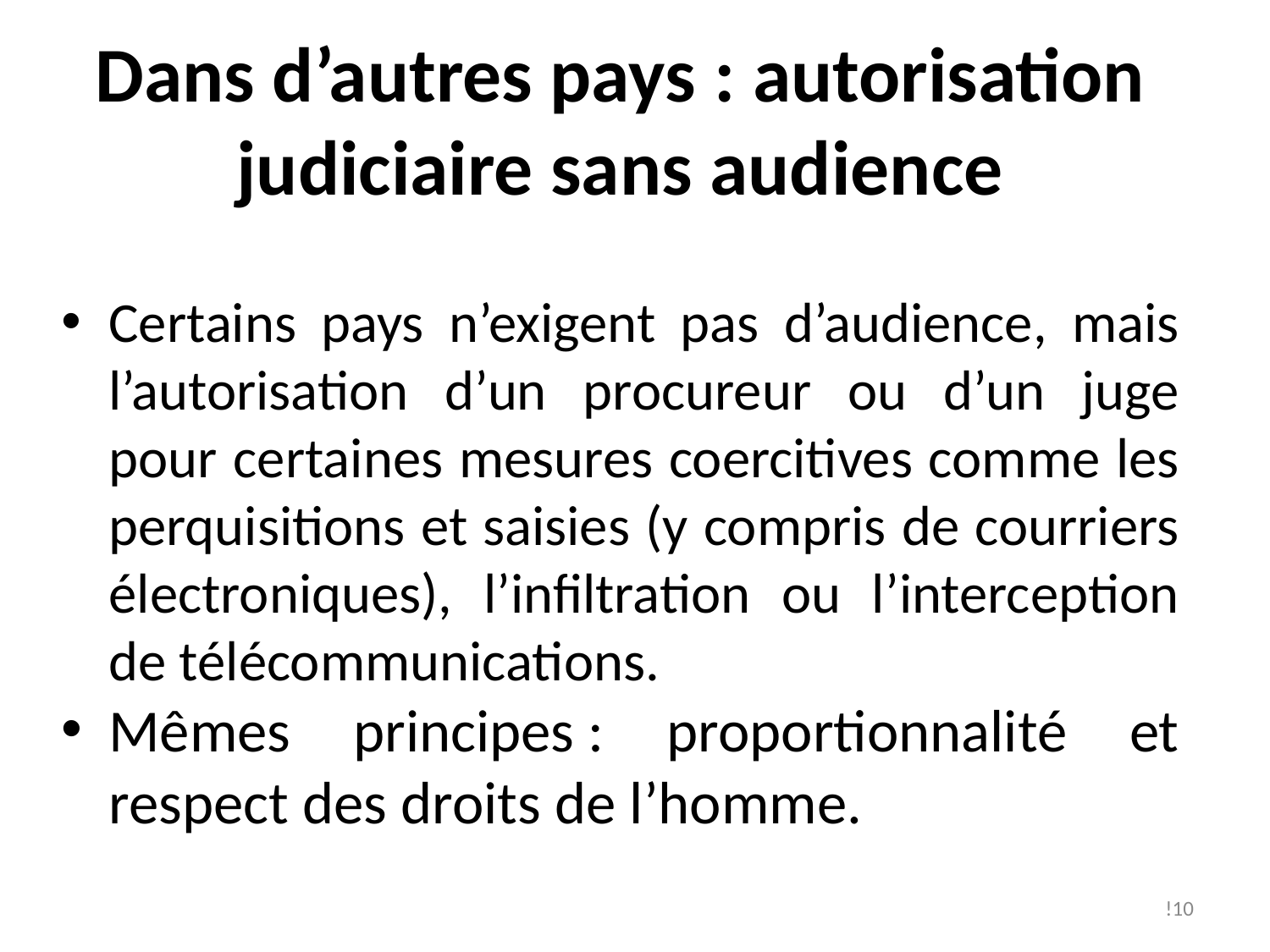

# Dans d’autres pays : autorisation judiciaire sans audience
Certains pays n’exigent pas d’audience, mais l’autorisation d’un procureur ou d’un juge pour certaines mesures coercitives comme les perquisitions et saisies (y compris de courriers électroniques), l’infiltration ou l’interception de télécommunications.
Mêmes principes : proportionnalité et respect des droits de l’homme.
!10